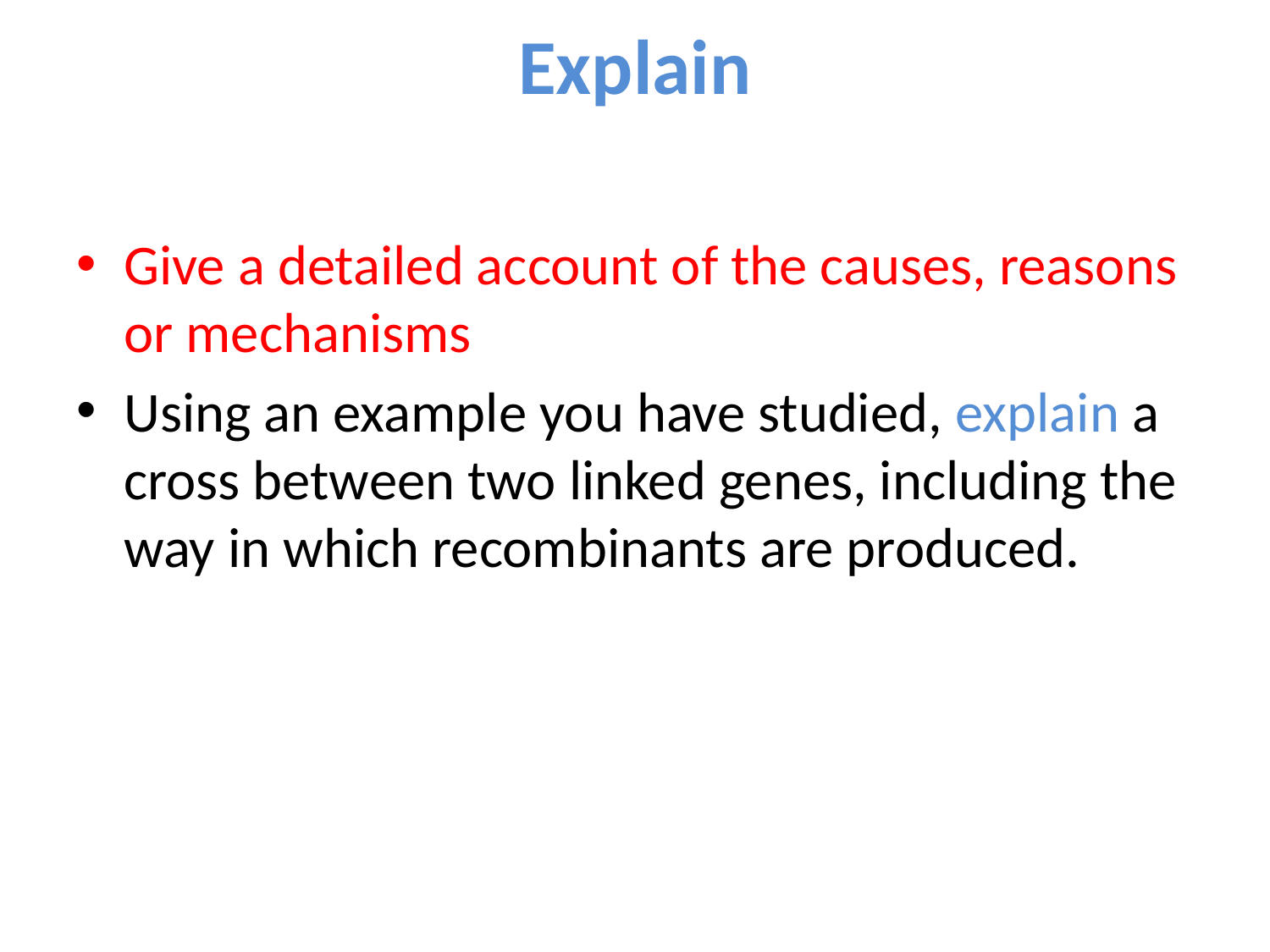

# Explain
Give a detailed account of the causes, reasons or mechanisms
Using an example you have studied, explain a cross between two linked genes, including the way in which recombinants are produced.